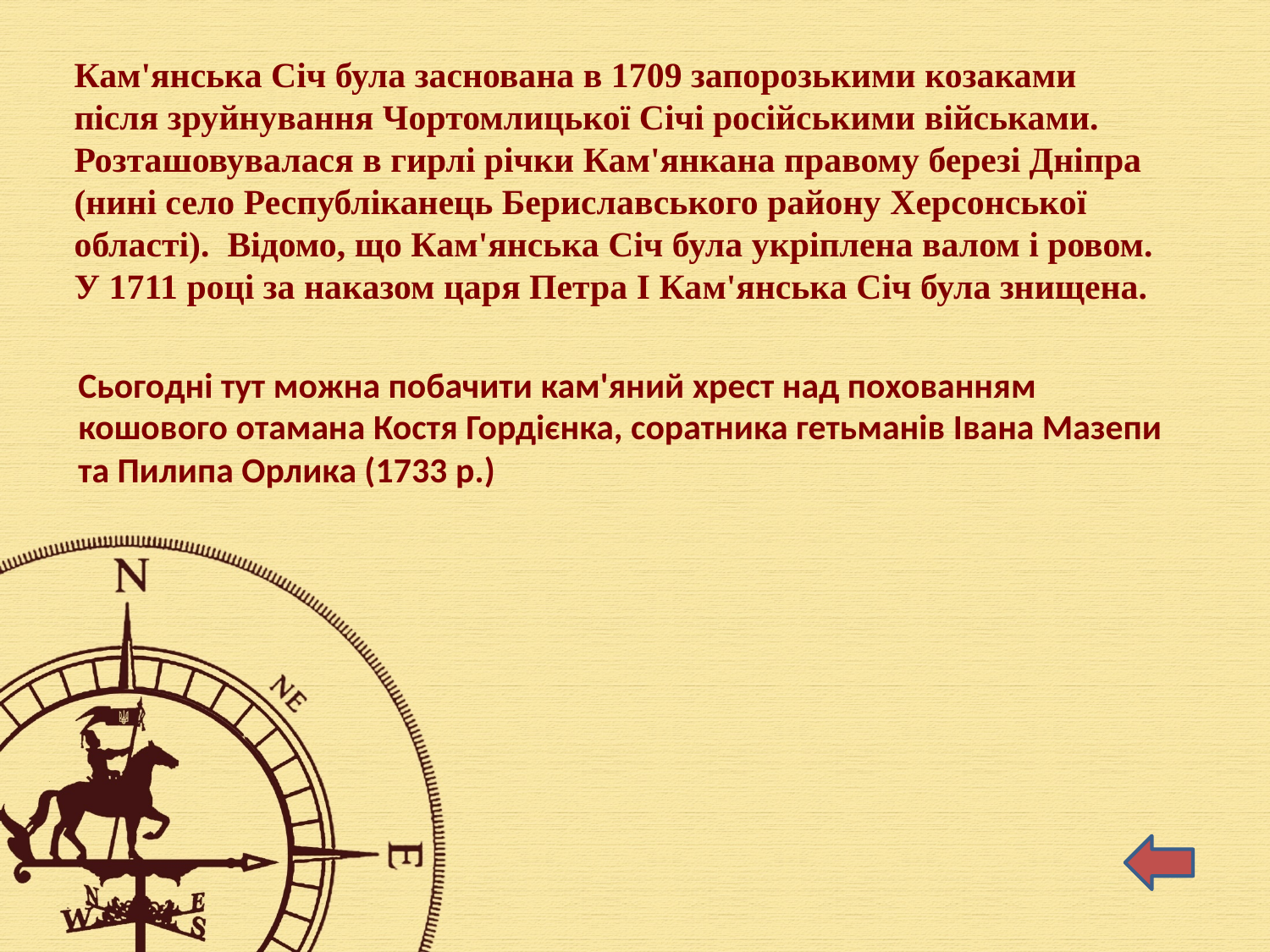

Кам'янська Січ була заснована в 1709 запорозькими козаками після зруйнування Чортомлицької Січі російськими військами. Розташовувалася в гирлі річки Кам'янкана правому березі Дніпра (нині село Республіканець Бериславського району Херсонської області).  Відомо, що Кам'янська Січ була укріплена валом і ровом.
У 1711 році за наказом царя Петра І Кам'янська Січ була знищена.
Сьогодні тут можна побачити кам'яний хрест над похованням кошового отамана Костя Гордієнка, соратника гетьманів Івана Мазепи та Пилипа Орлика (1733 р.)